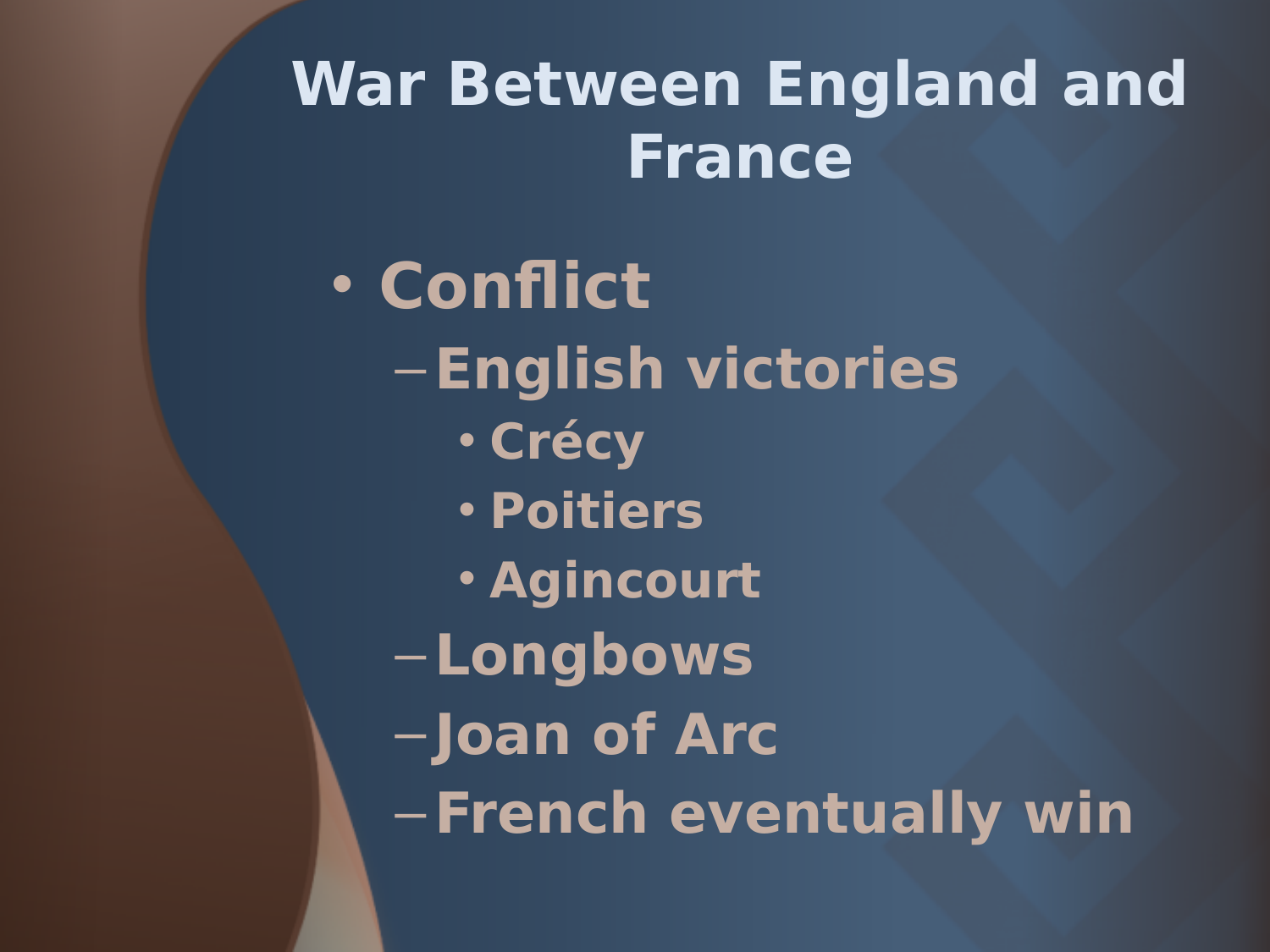

# War Between England and France
Conflict
English victories
Crécy
Poitiers
Agincourt
Longbows
Joan of Arc
French eventually win